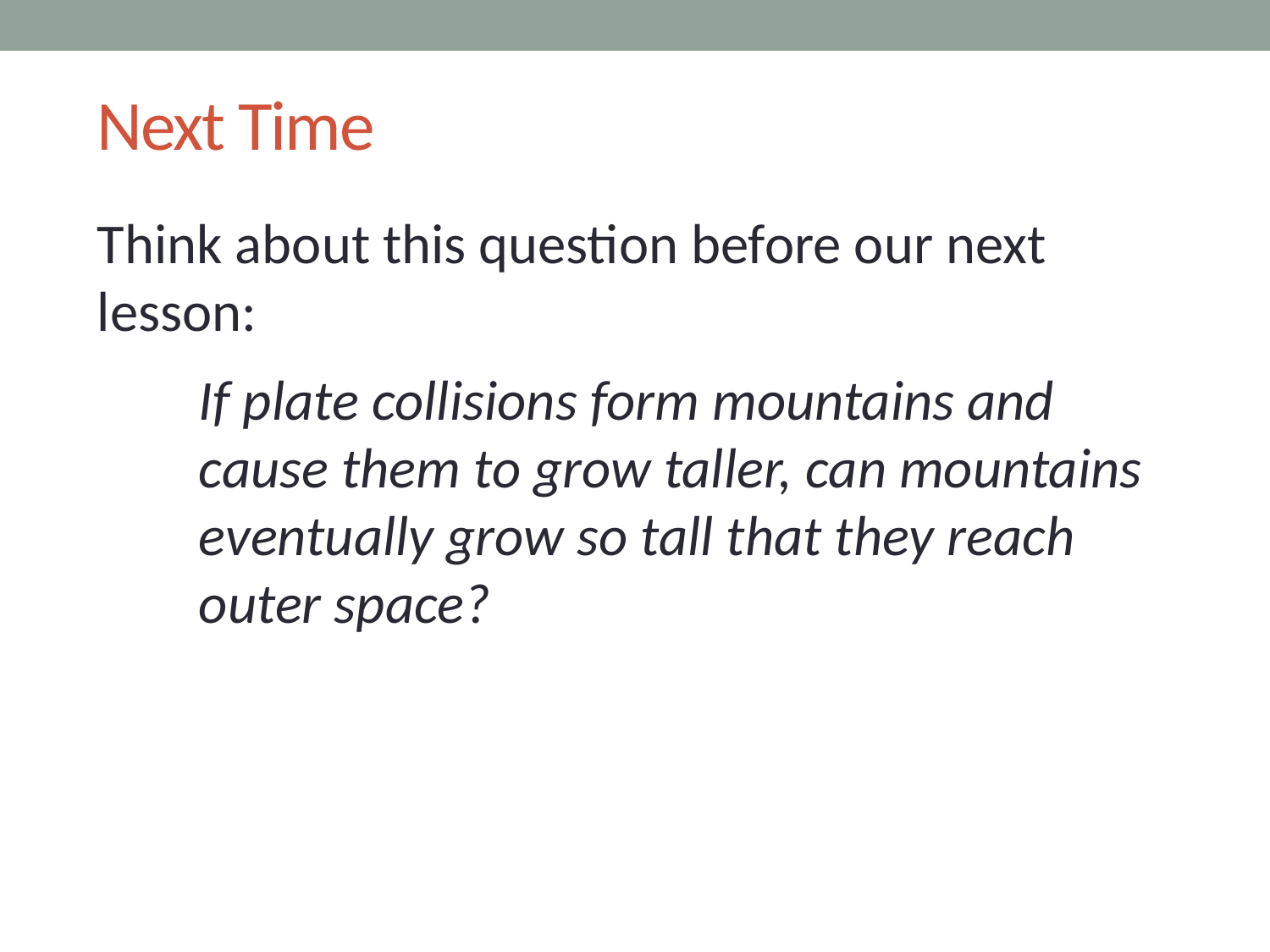

# Next Time
Think about this question before our next lesson:
If plate collisions form mountains and cause them to grow taller, can mountains eventually grow so tall that they reach outer space?